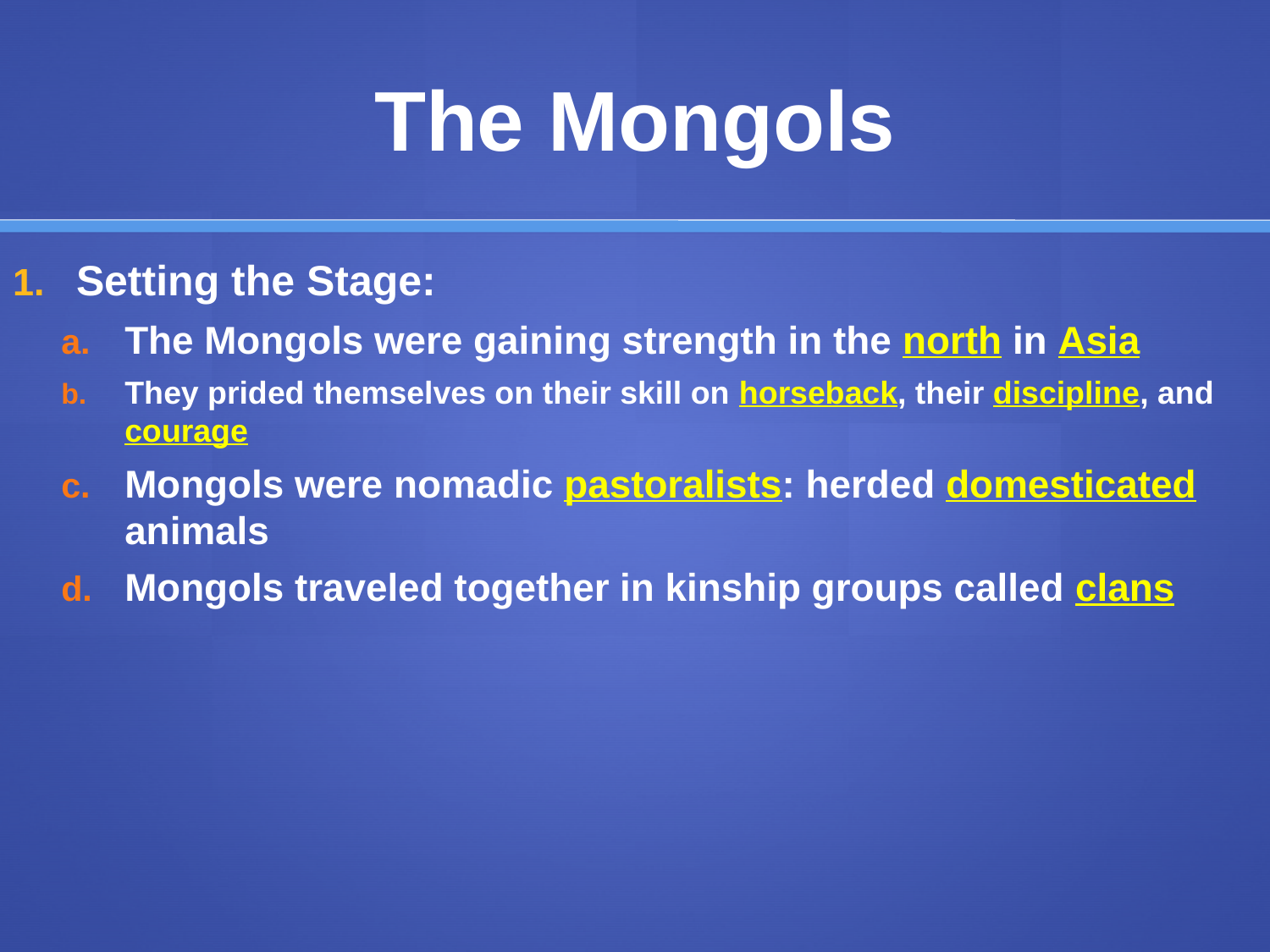

# The Mongols
Setting the Stage:
The Mongols were gaining strength in the north in Asia
They prided themselves on their skill on horseback, their discipline, and courage
Mongols were nomadic pastoralists: herded domesticated animals
Mongols traveled together in kinship groups called clans